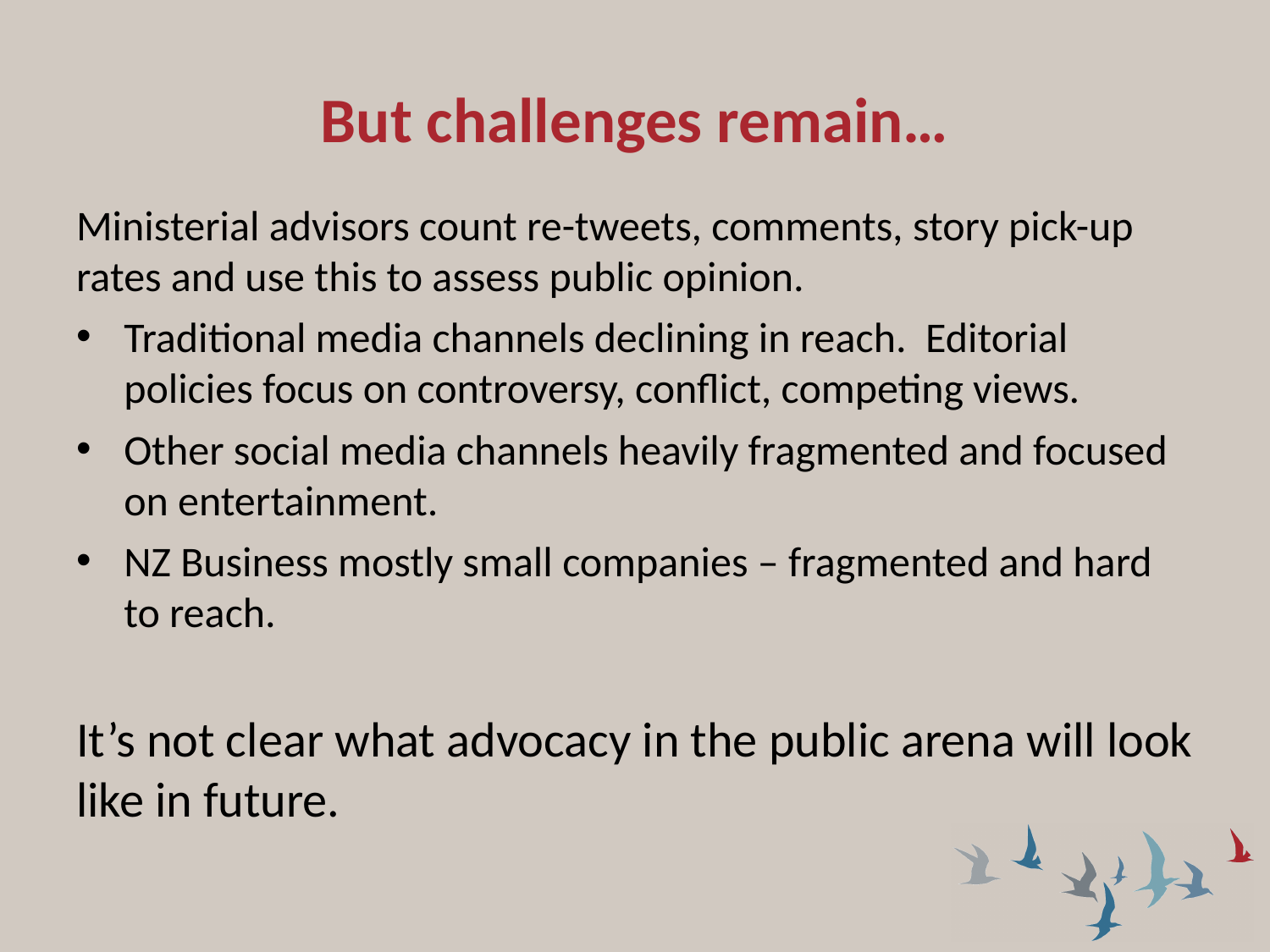

# But challenges remain…
Ministerial advisors count re-tweets, comments, story pick-up rates and use this to assess public opinion.
Traditional media channels declining in reach.  Editorial policies focus on controversy, conflict, competing views.
Other social media channels heavily fragmented and focused on entertainment.
NZ Business mostly small companies – fragmented and hard to reach.

It’s not clear what advocacy in the public arena will look like in future.